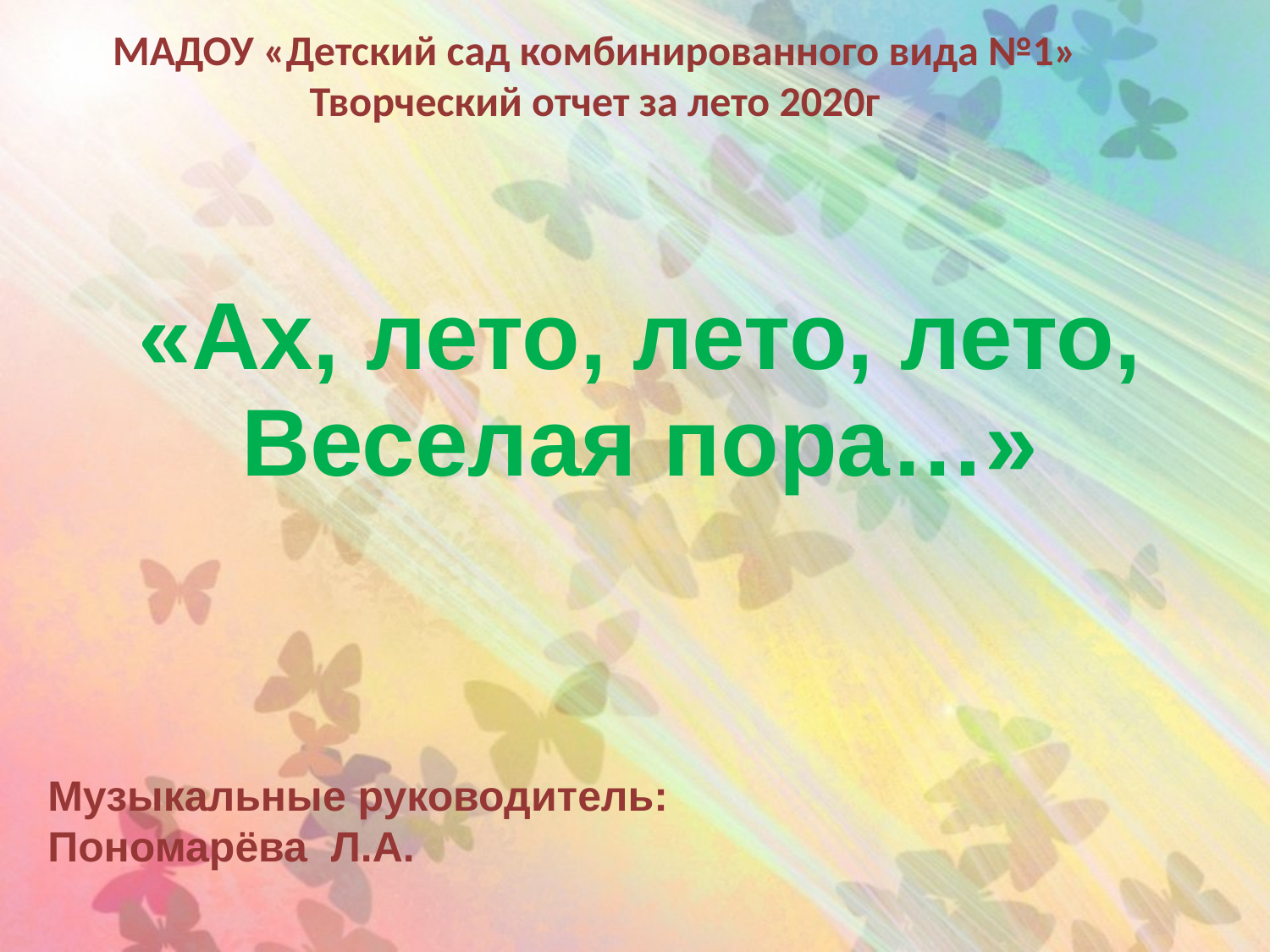

МАДОУ «Детский сад комбинированного вида №1»
Творческий отчет за лето 2020г
# «Ах, лето, лето, лето, Веселая пора…»

Музыкальные руководитель:
Пономарёва  Л.А.